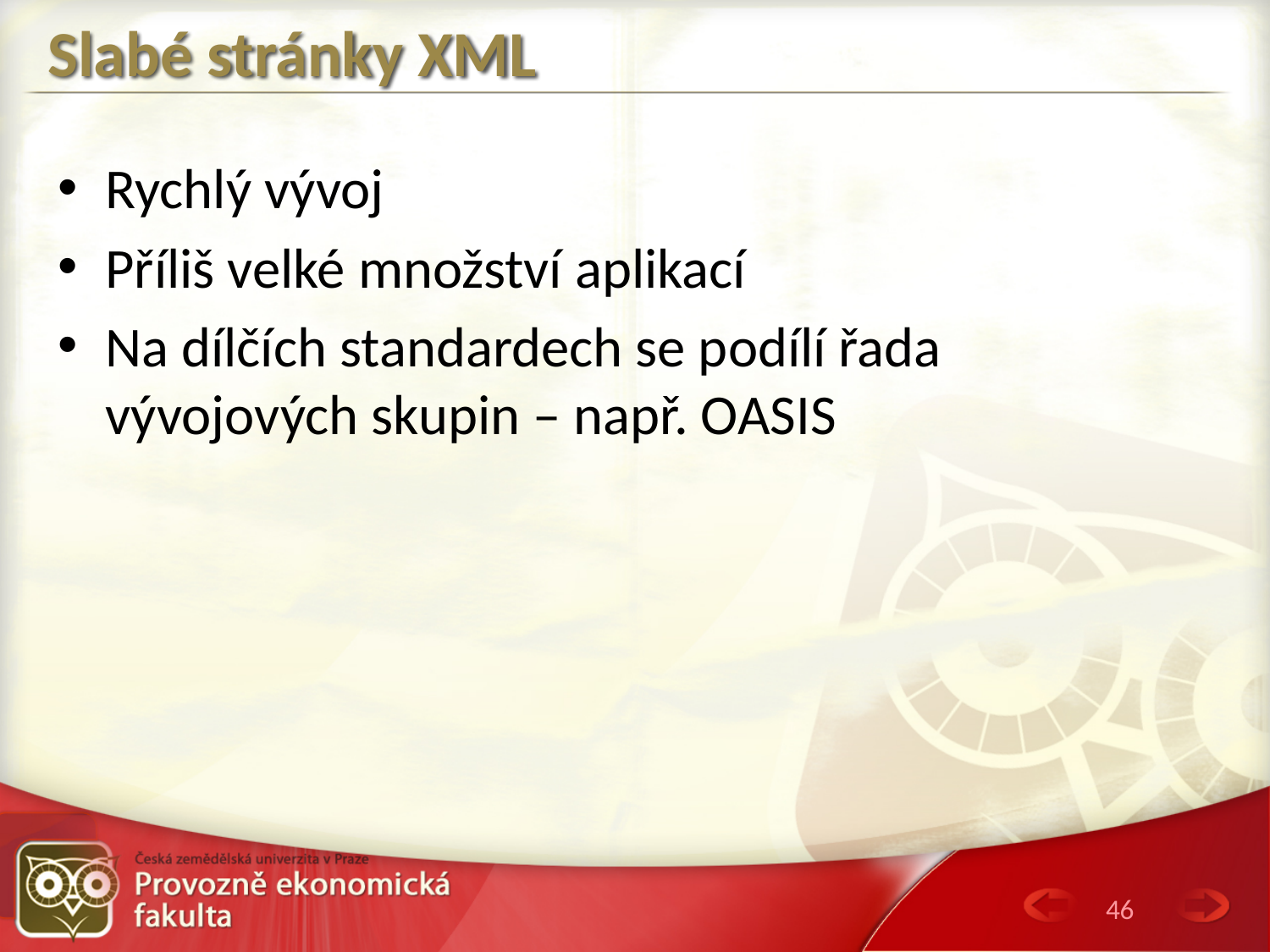

# Slabé stránky XML
Rychlý vývoj
Příliš velké množství aplikací
Na dílčích standardech se podílí řada vývojových skupin – např. OASIS